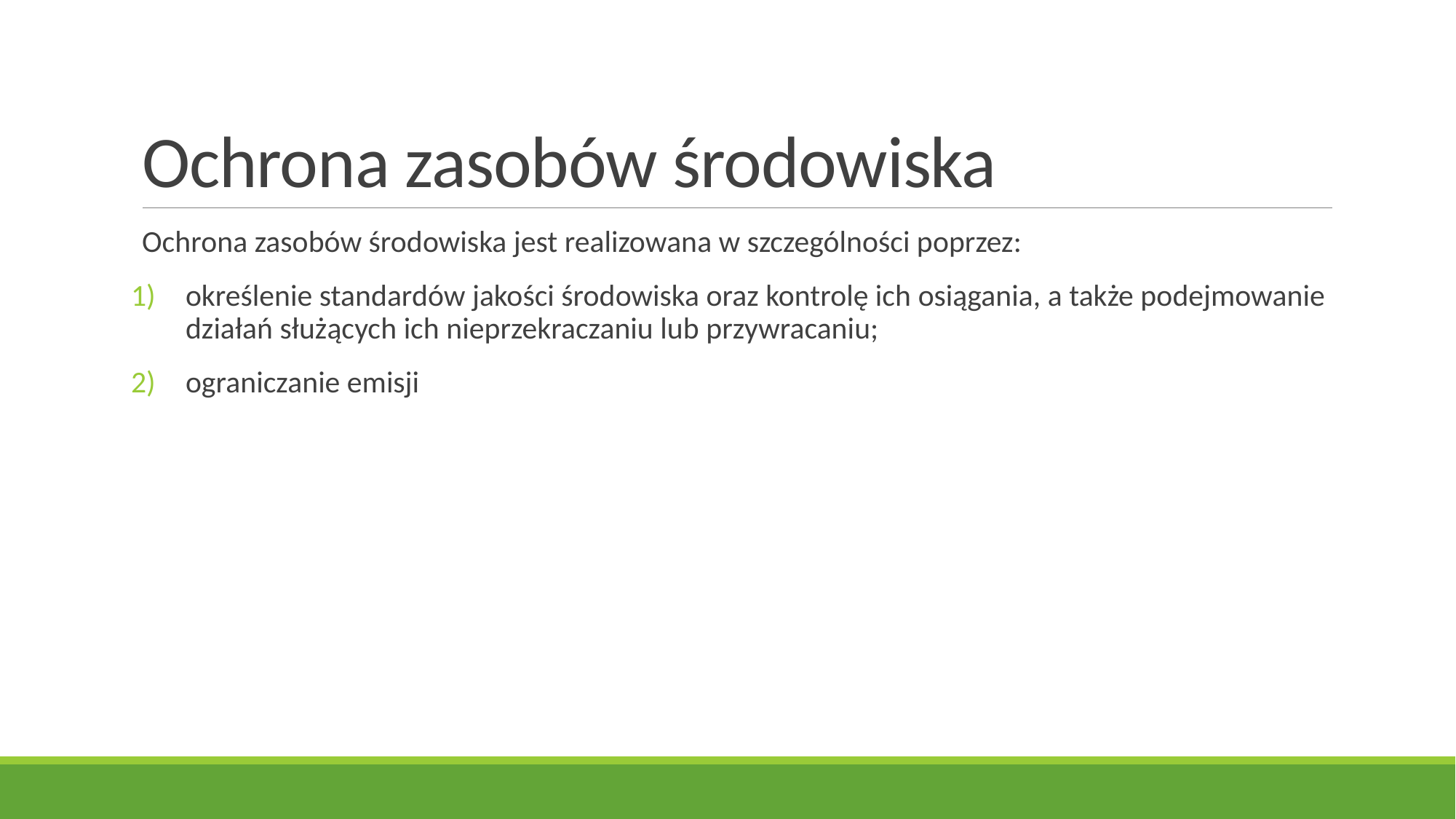

# Ochrona zasobów środowiska
Ochrona zasobów środowiska jest realizowana w szczególności poprzez:
określenie standardów jakości środowiska oraz kontrolę ich osiągania, a także podejmowanie działań służących ich nieprzekraczaniu lub przywracaniu;
ograniczanie emisji